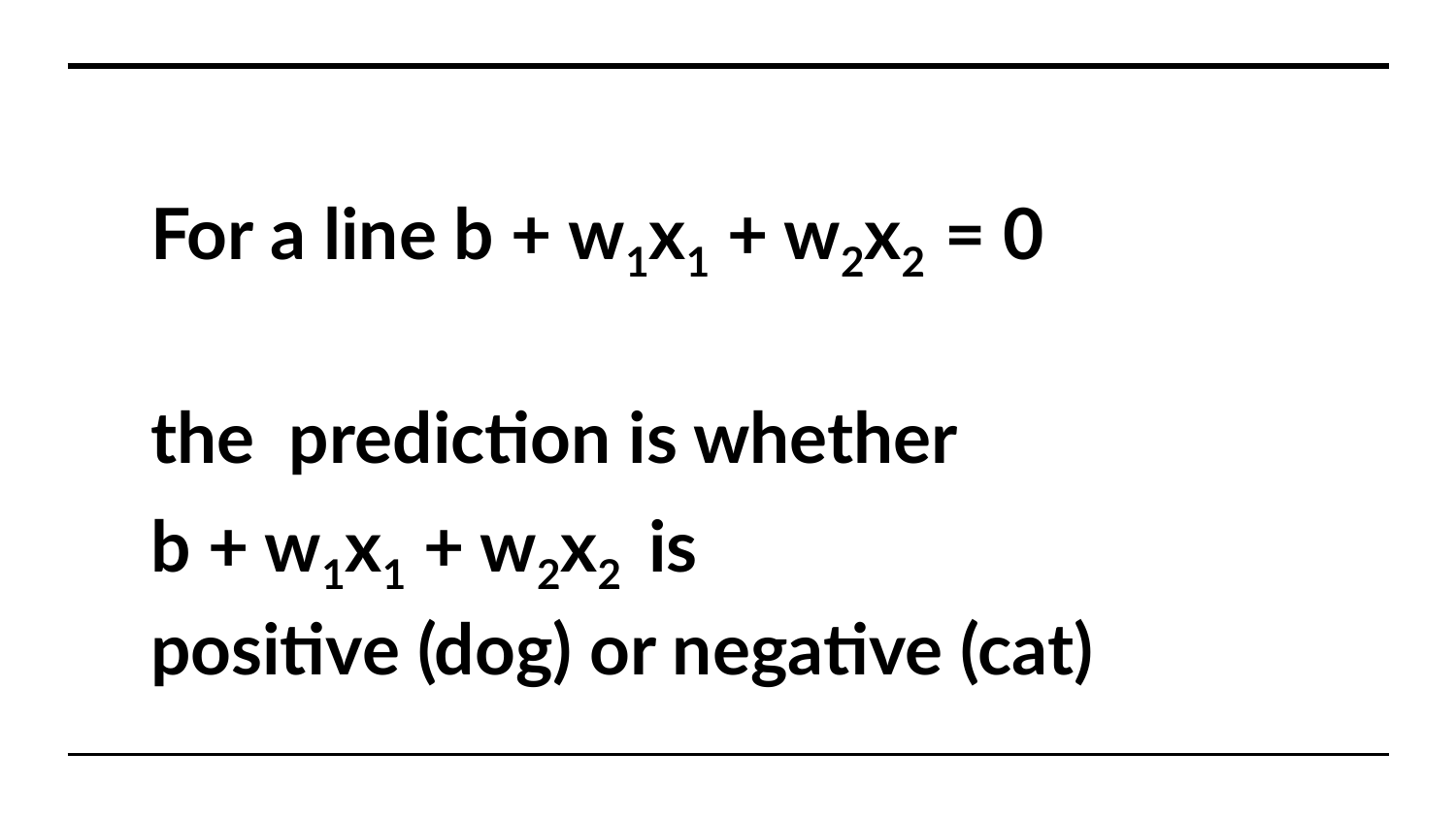

# For a line b + w1x1 + w2x2  = 0

the  prediction is whether
b + w1x1 + w2x2  is
positive (dog) or negative (cat)